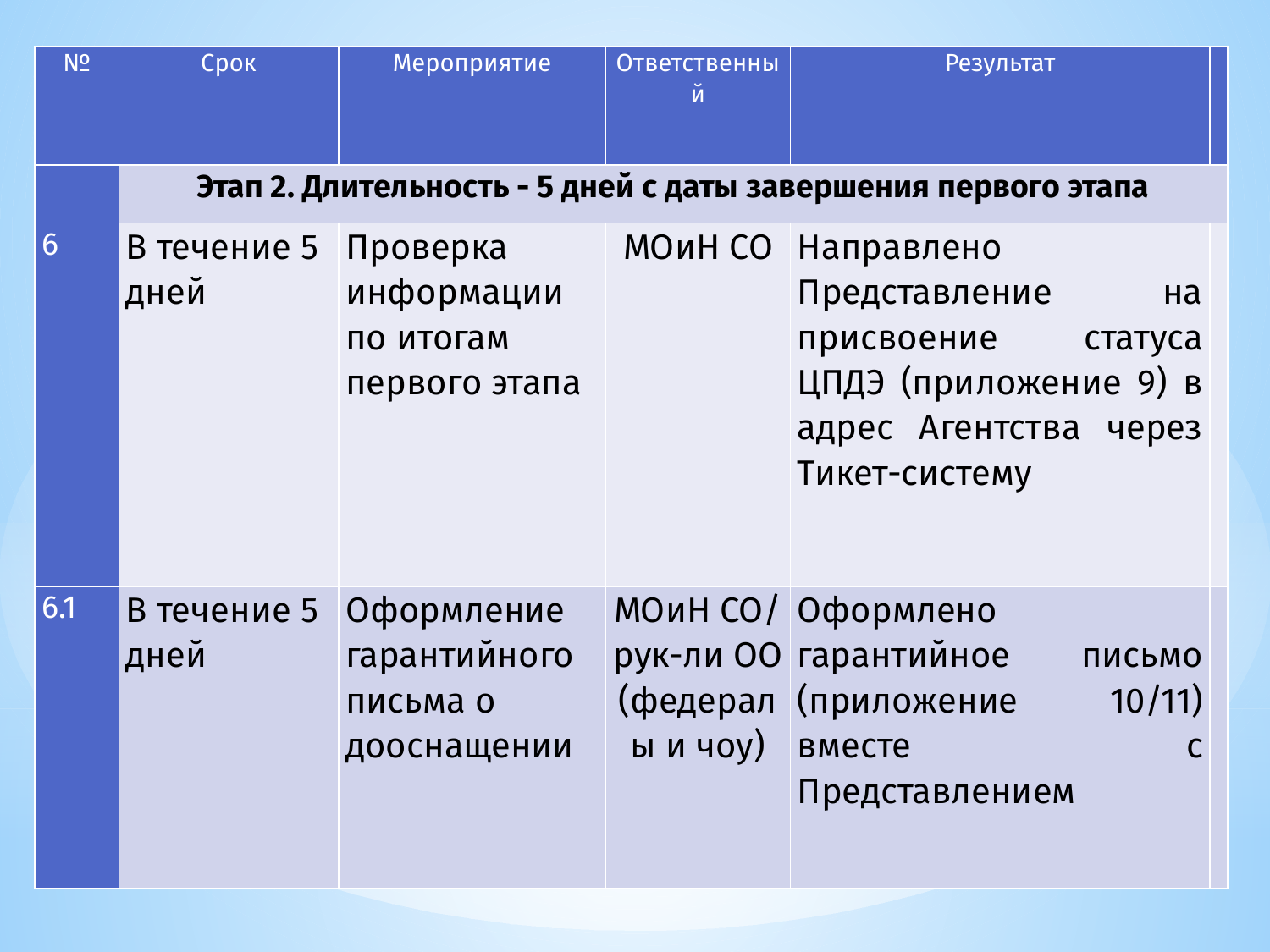

| № | Срок | Мероприятие | Ответственный | Результат |  |
| --- | --- | --- | --- | --- | --- |
|  | Этап 2. Длительность - 5 дней с даты завершения первого этапа |  |  |  |  |
| 6 | В течение 5 дней | Проверка информации по итогам первого этапа | МОиН СО | Направлено Представление на присвоение статуса ЦПДЭ (приложение 9) в адрес Агентства через Тикет-систему |  |
| 6.1 | В течение 5 дней | Оформление гарантийного письма о дооснащении | МОиН СО/ рук-ли ОО (федералы и чоу) | Оформлено гарантийное письмо (приложение 10/11) вместе с Представлением |  |
#